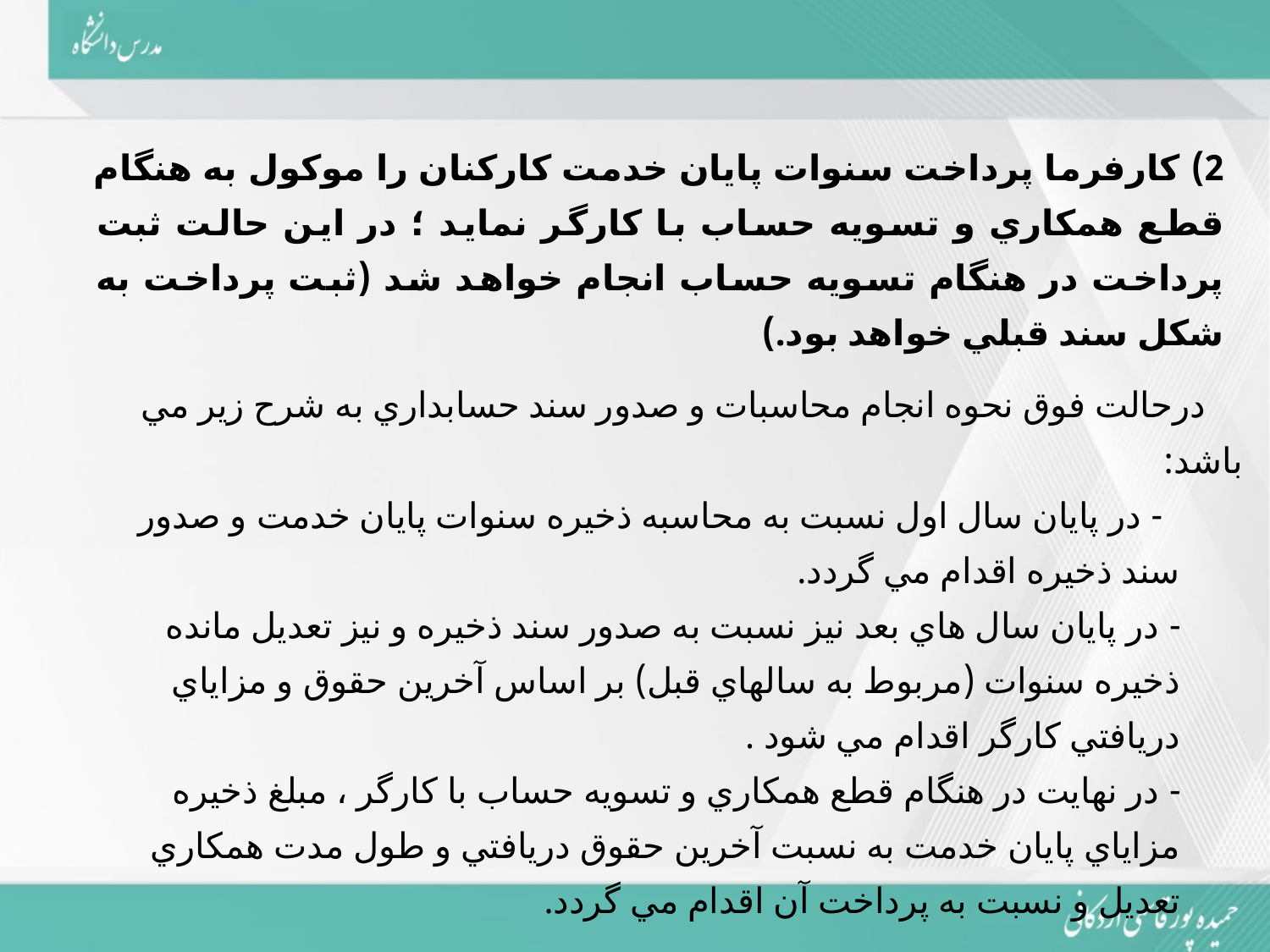

2) کارفرما پرداخت سنوات پایان خدمت کارکنان را موکول به هنگام قطع همکاري و تسويه حساب با کارگر نمايد ؛ در اين حالت ثبت پرداخت در هنگام تسويه حساب انجام خواهد شد (ثبت پرداخت به شکل سند قبلي خواهد بود.)
    درحالت فوق نحوه انجام محاسبات و صدور سند حسابداري به شرح زير مي باشد:
  - در پايان سال اول نسبت به محاسبه ذخيره سنوات پايان خدمت و صدور سند ذخيره اقدام مي گردد.
- در پايان سال هاي بعد نيز نسبت به صدور سند ذخيره و نيز تعديل مانده ذخيره سنوات (مربوط به سالهاي قبل) بر اساس آخرين حقوق و مزاياي دريافتي کارگر اقدام مي شود .
- در نهايت در هنگام قطع همکاري و تسويه حساب با کارگر ، مبلغ ذخيره مزاياي پايان خدمت به نسبت آخرين حقوق دريافتي و طول مدت همکاري تعديل و نسبت به پرداخت آن اقدام مي گردد.